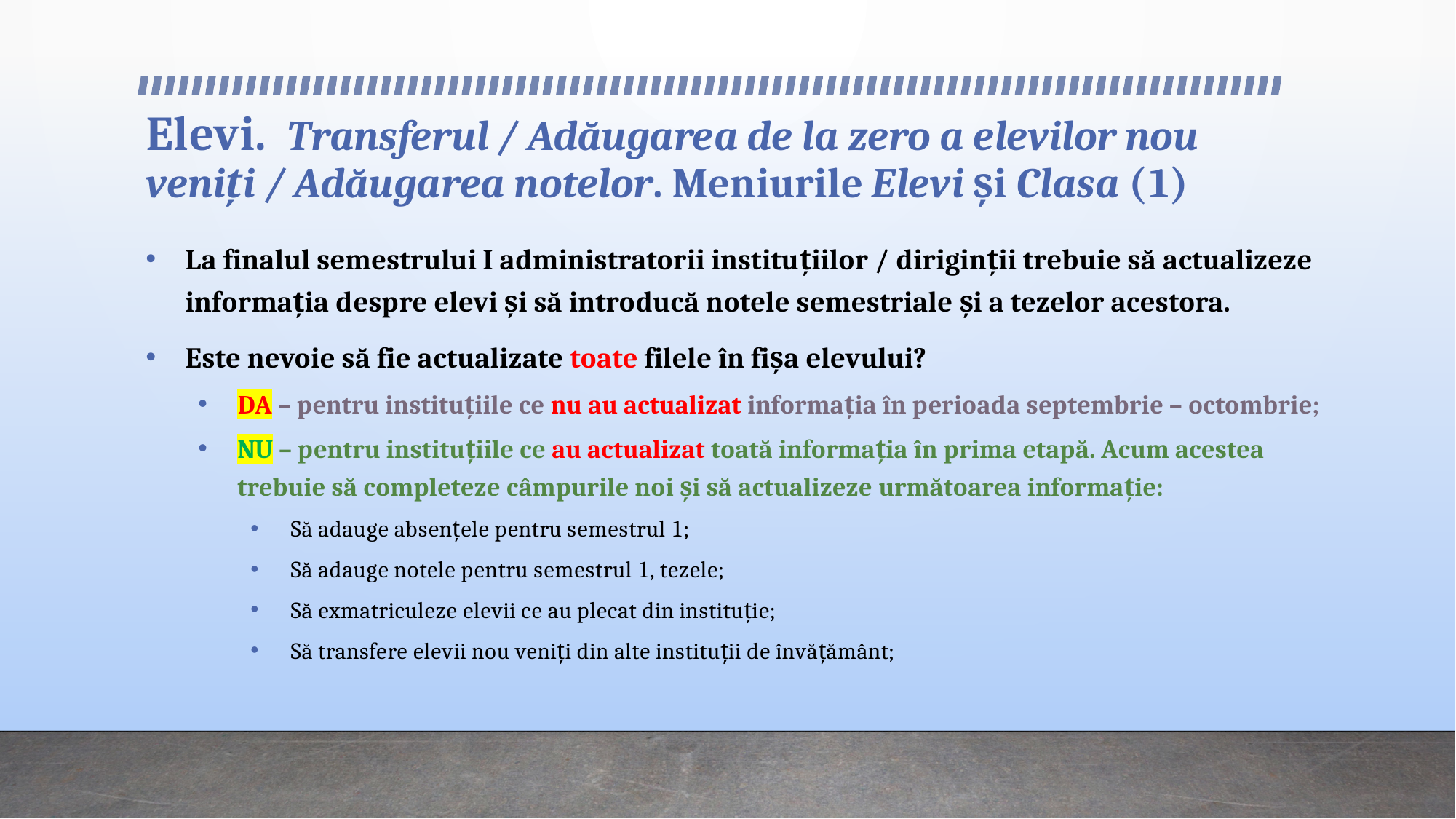

# Elevi.  Transferul / Adăugarea de la zero a elevilor nou veniți / Adăugarea notelor. Meniurile Elevi și Clasa (1)
La finalul semestrului I administratorii instituțiilor / diriginții trebuie să actualizeze informația despre elevi și să introducă notele semestriale și a tezelor acestora.
Este nevoie să fie actualizate toate filele în fișa elevului?
DA – pentru instituțiile ce nu au actualizat informația în perioada septembrie – octombrie;
NU – pentru instituțiile ce au actualizat toată informația în prima etapă. Acum acestea trebuie să completeze câmpurile noi și să actualizeze următoarea informație:
Să adauge absențele pentru semestrul 1;
Să adauge notele pentru semestrul 1, tezele;
Să exmatriculeze elevii ce au plecat din instituție;
Să transfere elevii nou veniți din alte instituții de învățământ;